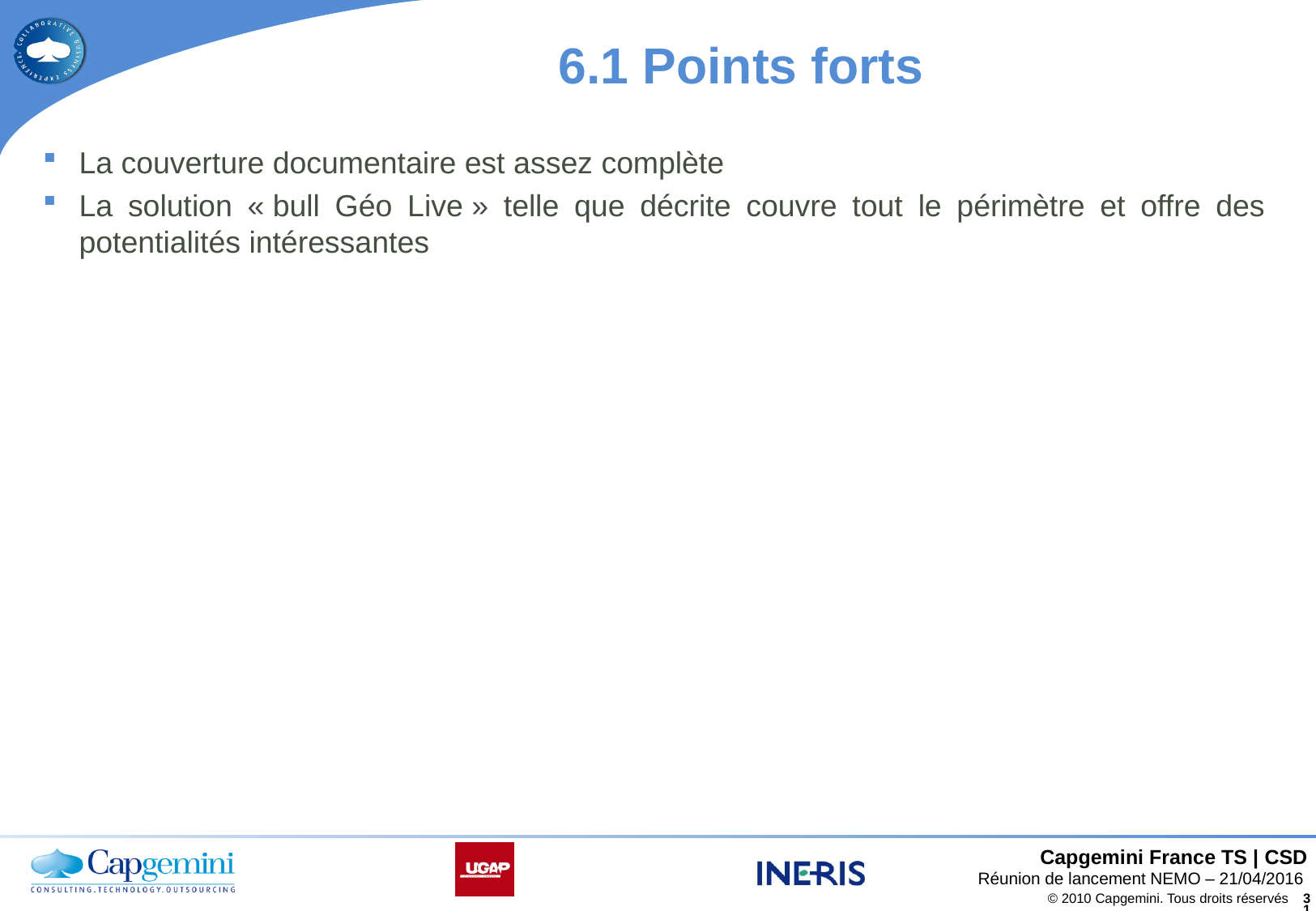

# 6.1 Points forts
La couverture documentaire est assez complète
La solution « bull Géo Live » telle que décrite couvre tout le périmètre et offre des potentialités intéressantes

Réunion de lancement NEMO – 21/04/2016
© 2010 Capgemini. Tous droits réservés
31